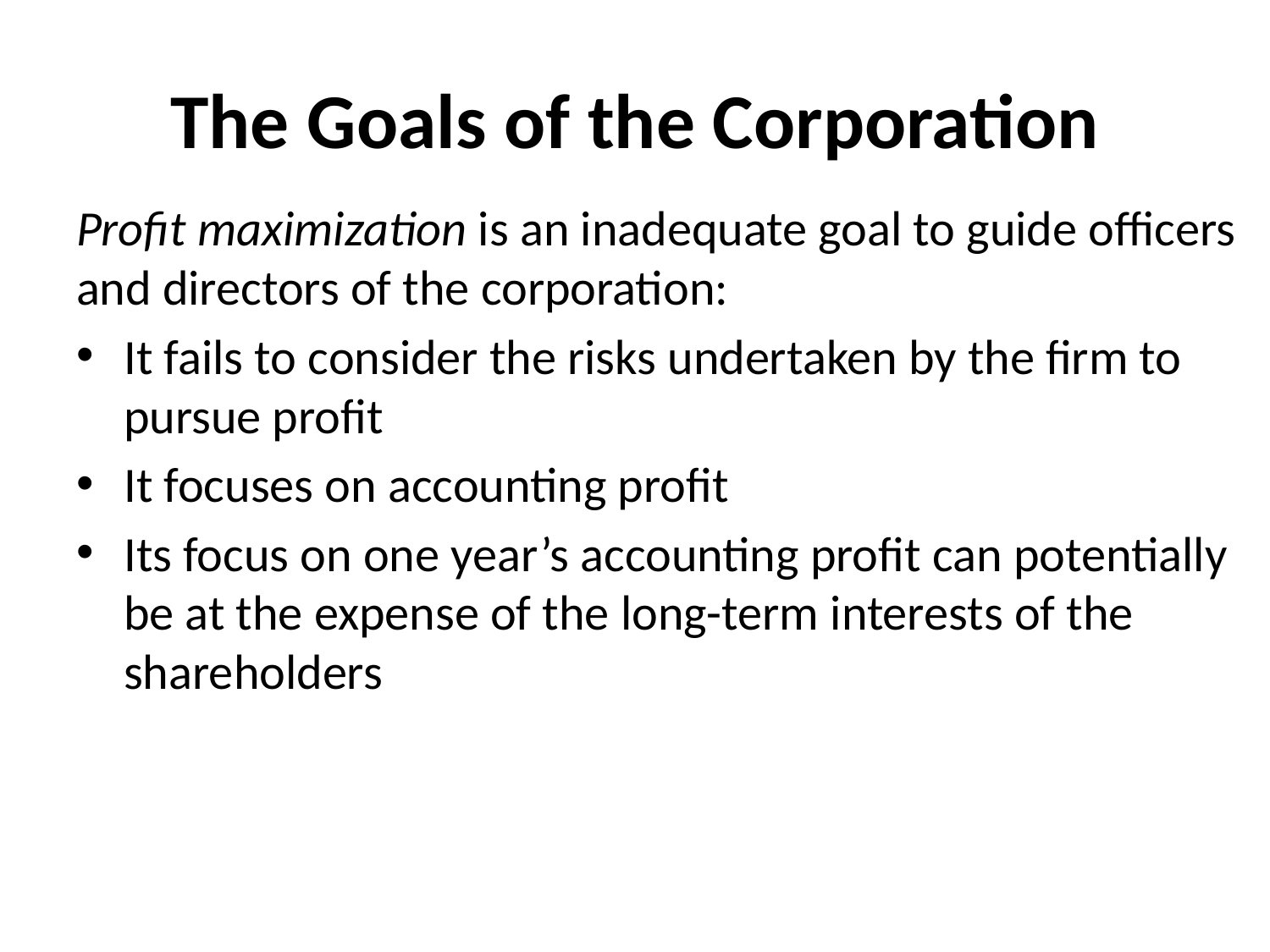

# The Goals of the Corporation
Profit maximization is an inadequate goal to guide officers and directors of the corporation:
It fails to consider the risks undertaken by the firm to pursue profit
It focuses on accounting profit
Its focus on one year’s accounting profit can potentially be at the expense of the long-term interests of the shareholders
Booth/Cleary Introduction to Corporate Finance, Second Edition
24